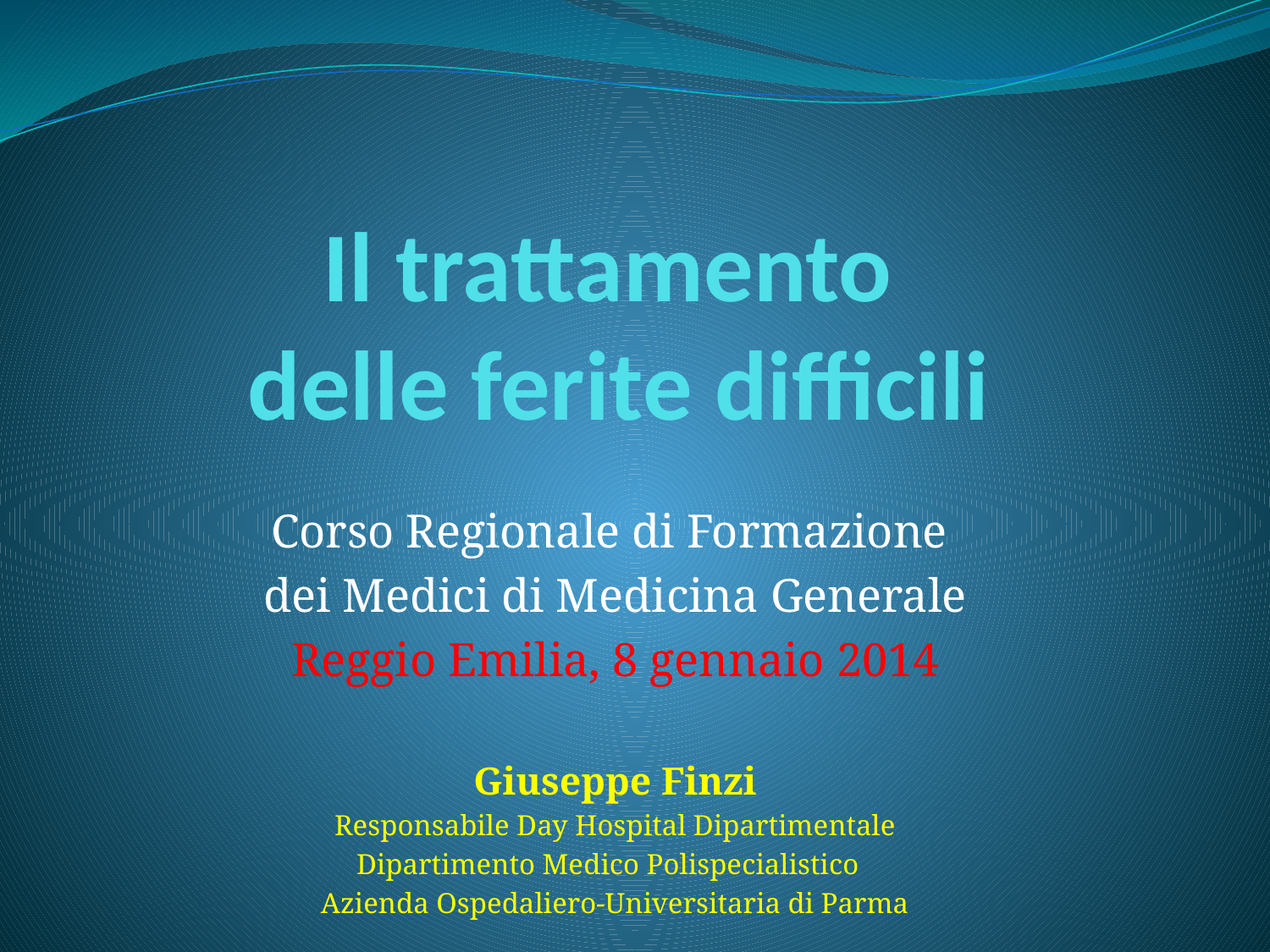

# Il trattamento delle ferite difficili
Corso Regionale di Formazione
dei Medici di Medicina Generale
Reggio Emilia, 8 gennaio 2014

Giuseppe Finzi
Responsabile Day Hospital Dipartimentale
Dipartimento Medico Polispecialistico
Azienda Ospedaliero-Universitaria di Parma